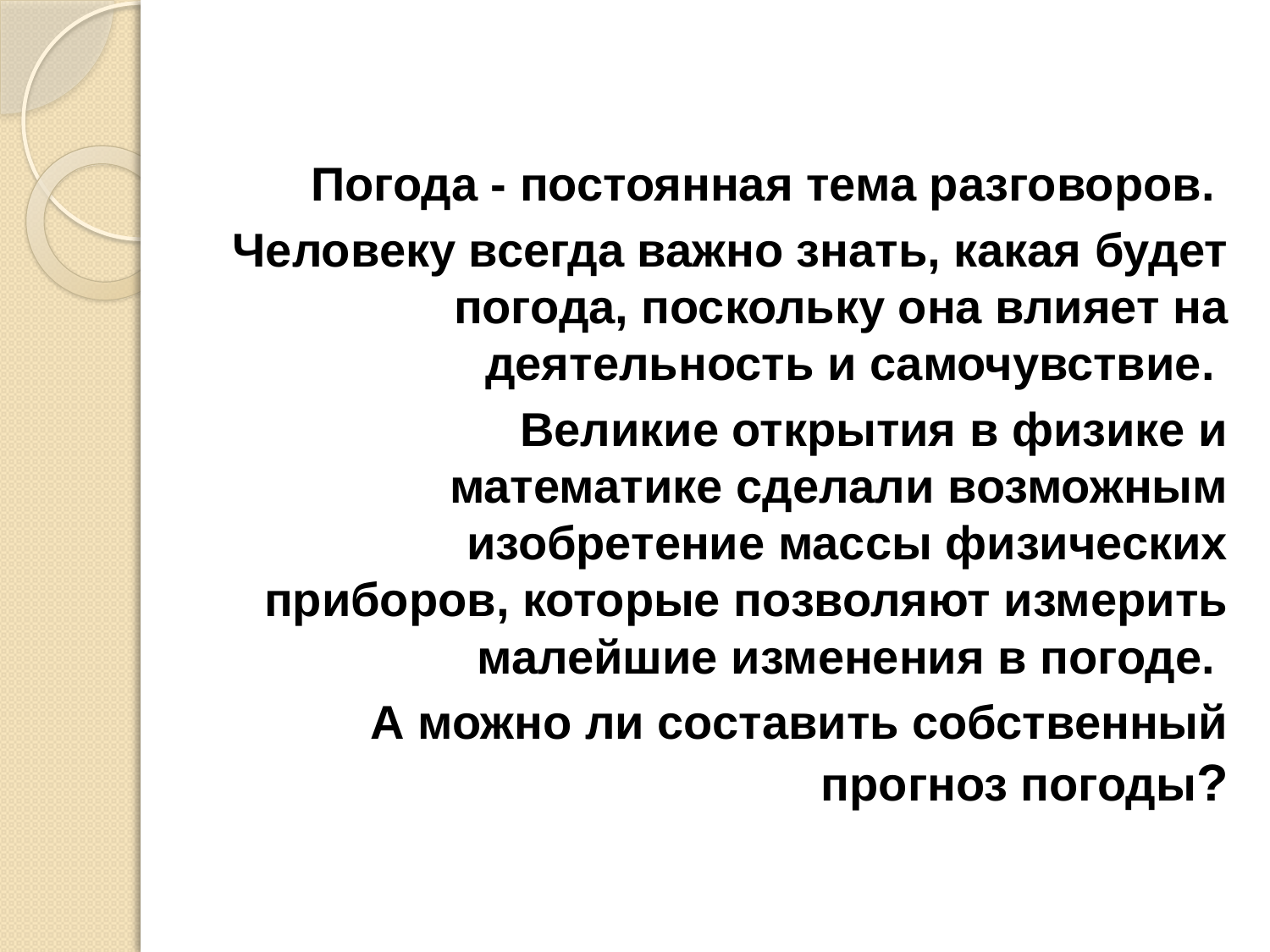

Погода - постоянная тема разговоров.
Человеку всегда важно знать, какая будет погода, поскольку она влияет на деятельность и самочувствие.
	Великие открытия в физике и математике сделали возможным изобретение массы физических приборов, которые позволяют измерить малейшие изменения в погоде.
А можно ли составить собственный прогноз погоды?